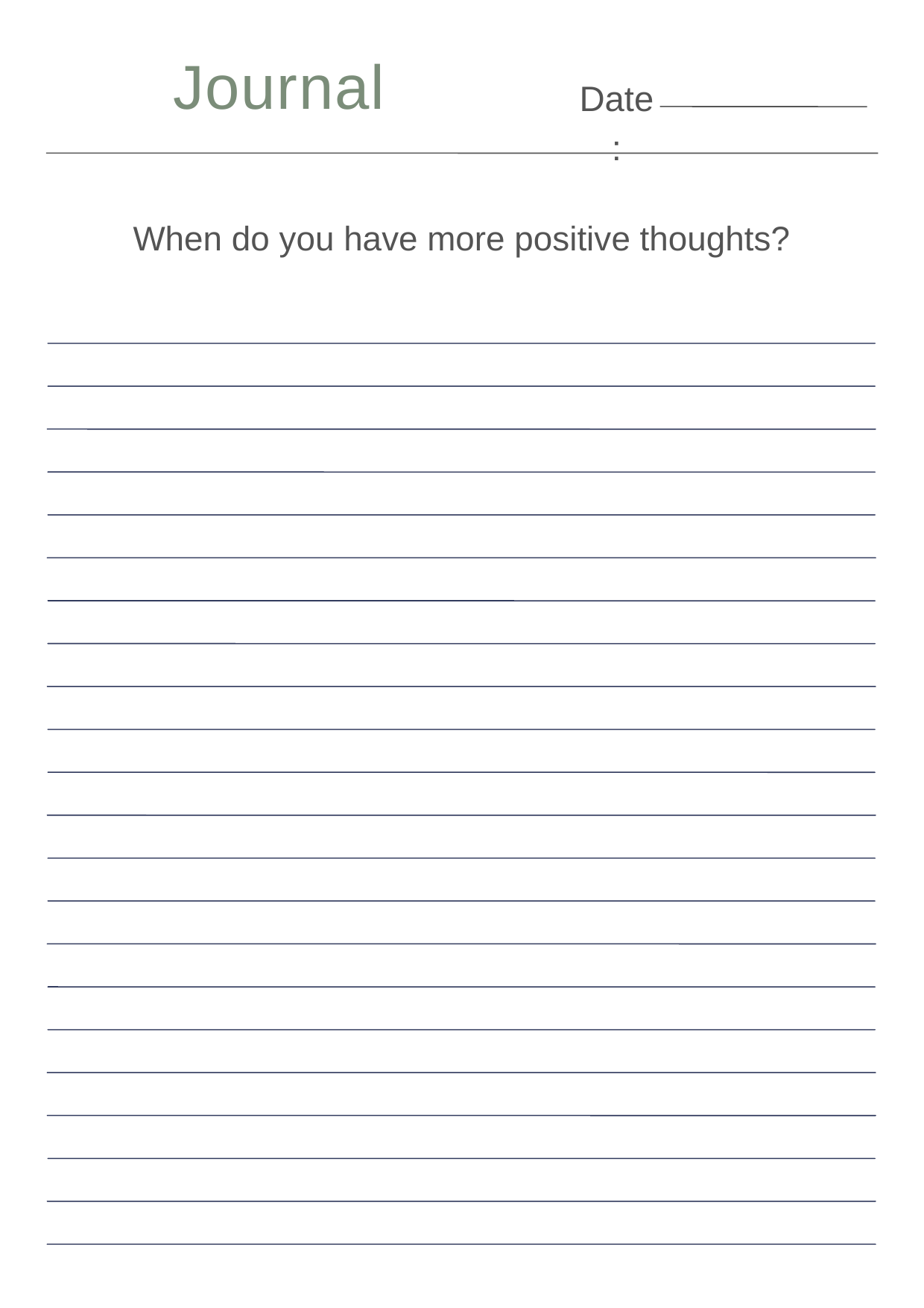

Journal
Date:

When do you have more positive thoughts?